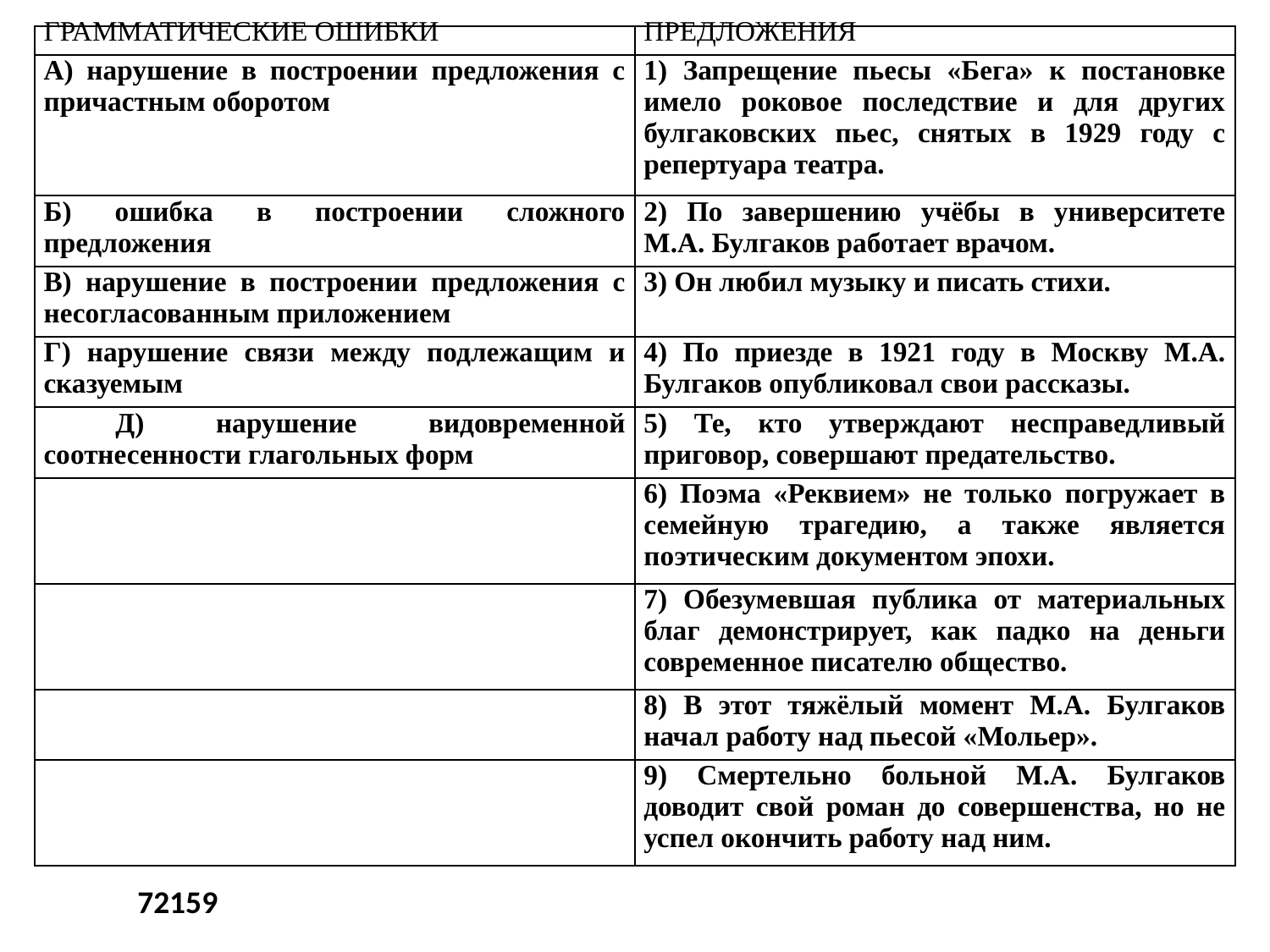

| ГРАММАТИЧЕСКИЕ ОШИБКИ | ПРЕДЛОЖЕНИЯ |
| --- | --- |
| А) нарушение в построении предложения с причастным оборотом | 1) Запрещение пьесы «Бега» к постановке имело роковое последствие и для других булгаковских пьес, снятых в 1929 году с репертуара театра. |
| Б) ошибка в построении сложного предложения | 2) По завершению учёбы в университете М.А. Булгаков работает врачом. |
| В) нарушение в построении предложения с несогласованным приложением | 3) Он любил музыку и писать стихи. |
| Г) нарушение связи между подлежащим и сказуемым | 4) По приезде в 1921 году в Москву М.А. Булгаков опубликовал свои рассказы. |
| Д) нарушение видовременной соотнесенности глагольных форм | 5) Те, кто утверждают несправедливый приговор, совершают предательство. |
|  | 6) Поэма «Реквием» не только погружает в семейную трагедию, а также является поэтическим документом эпохи. |
|  | 7) Обезумевшая публика от материальных благ демонстрирует, как падко на деньги современное писателю общество. |
|  | 8) В этот тяжёлый момент М.А. Булгаков начал работу над пьесой «Мольер». |
|  | 9) Смертельно больной М.А. Булгаков доводит свой роман до совершенства, но не успел окончить работу над ним. |
72159